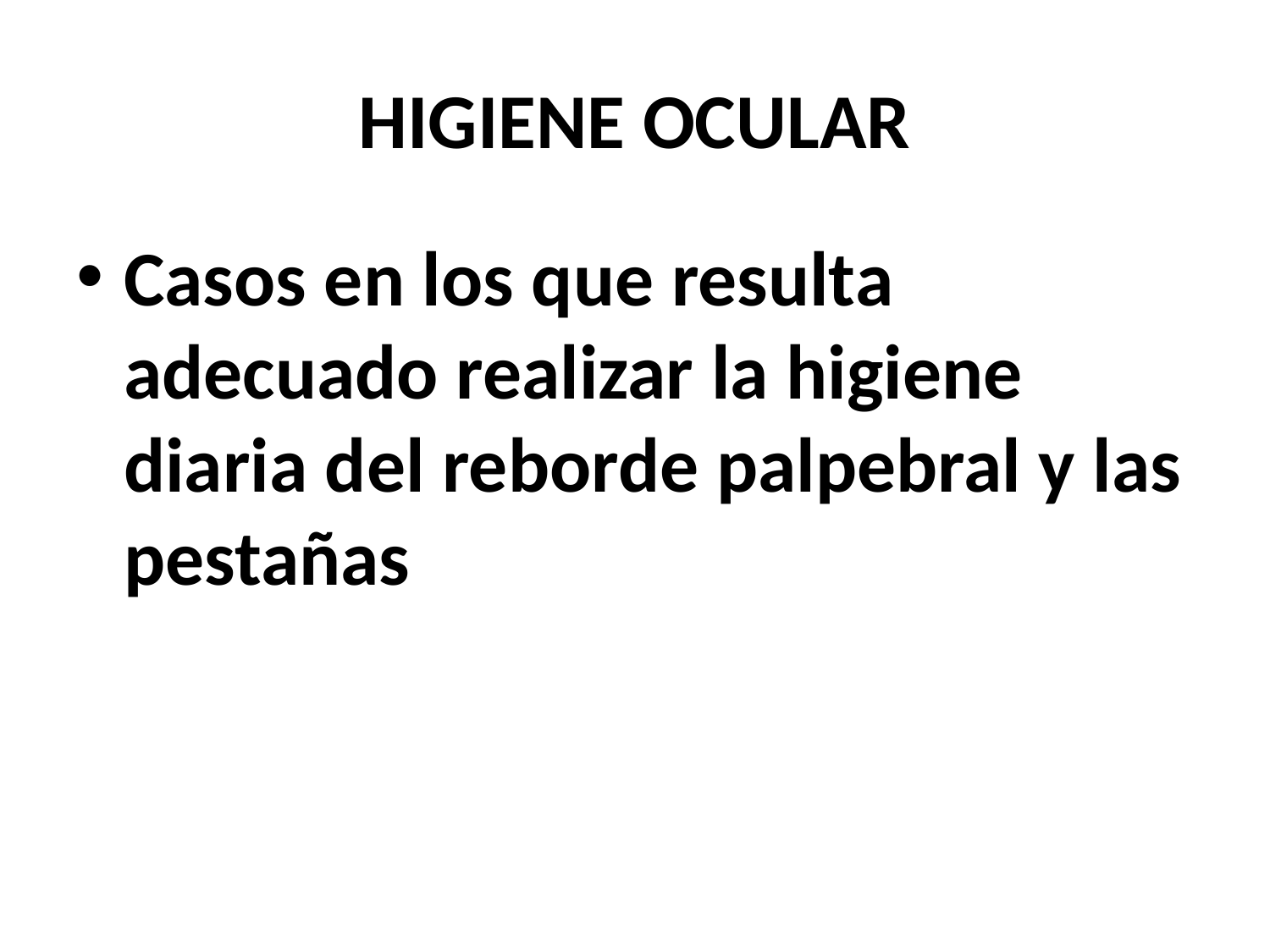

# HIGIENE OCULAR
Casos en los que resulta adecuado realizar la higiene diaria del reborde palpebral y las pestañas